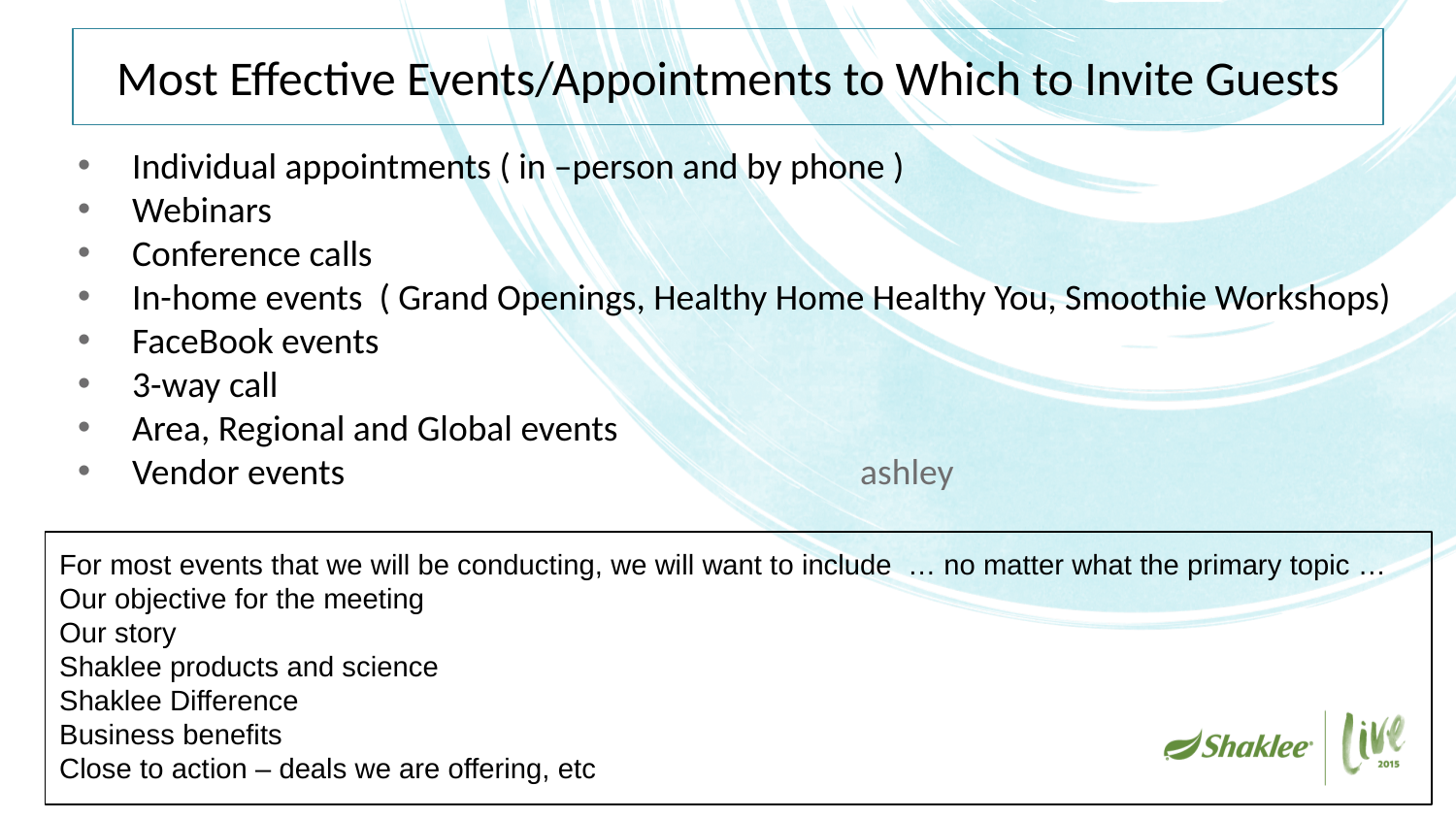

# Most Effective Events/Appointments to Which to Invite Guests
Individual appointments ( in –person and by phone )
Webinars
Conference calls
In-home events  ( Grand Openings, Healthy Home Healthy You, Smoothie Workshops)
FaceBook events
3-way call
Area, Regional and Global events
Vendor events 				ashley
For most events that we will be conducting, we will want to include  … no matter what the primary topic …
Our objective for the meeting
Our story
Shaklee products and science
Shaklee Difference
Business benefits
Close to action – deals we are offering, etc